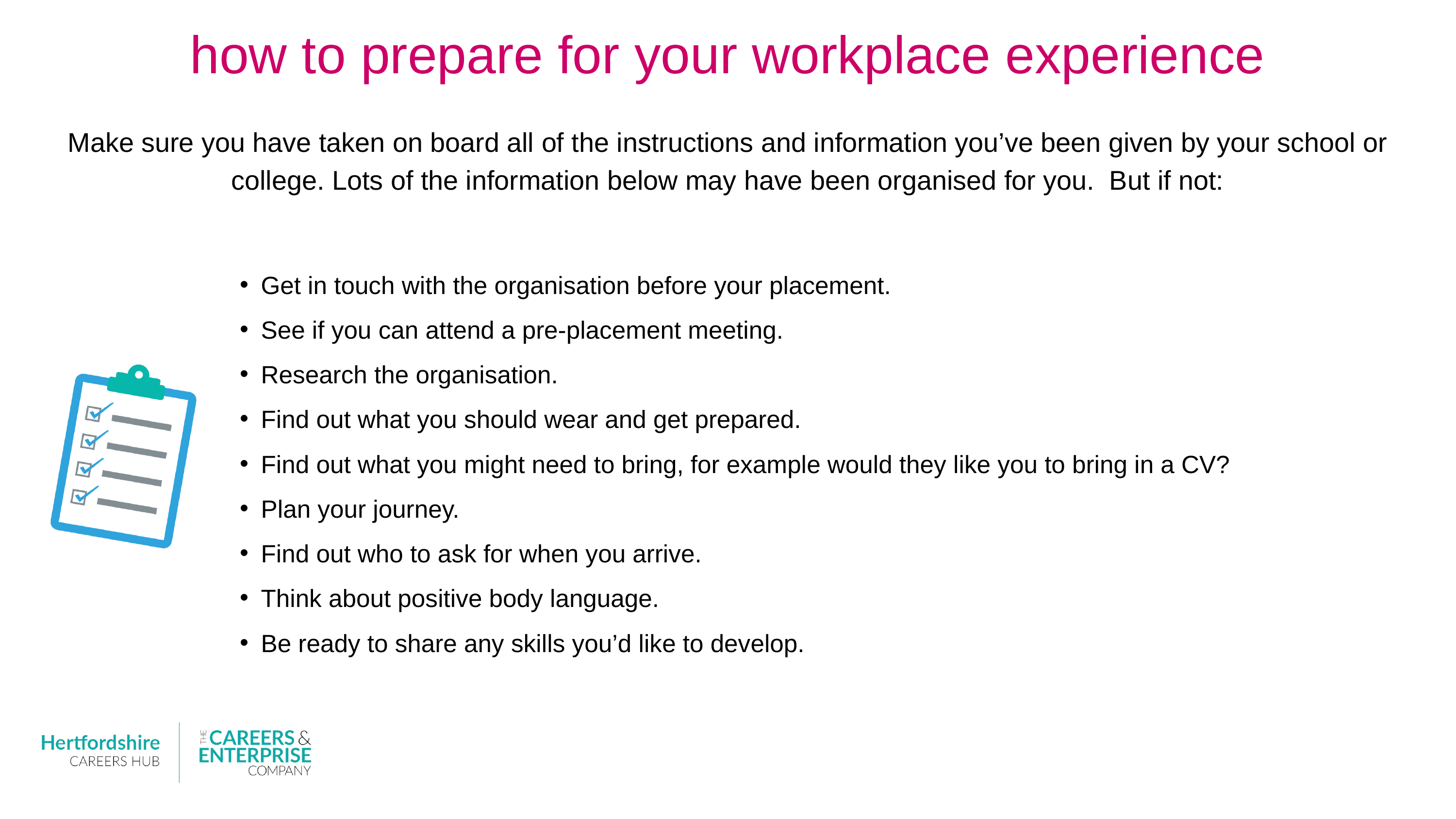

how to prepare for your workplace experience
Make sure you have taken on board all of the instructions and information you’ve been given by your school or college. Lots of the information below may have been organised for you.  But if not:
Get in touch with the organisation before your placement.
See if you can attend a pre-placement meeting.
Research the organisation.
Find out what you should wear and get prepared.
Find out what you might need to bring, for example would they like you to bring in a CV?
Plan your journey.
Find out who to ask for when you arrive.
Think about positive body language.
Be ready to share any skills you’d like to develop.